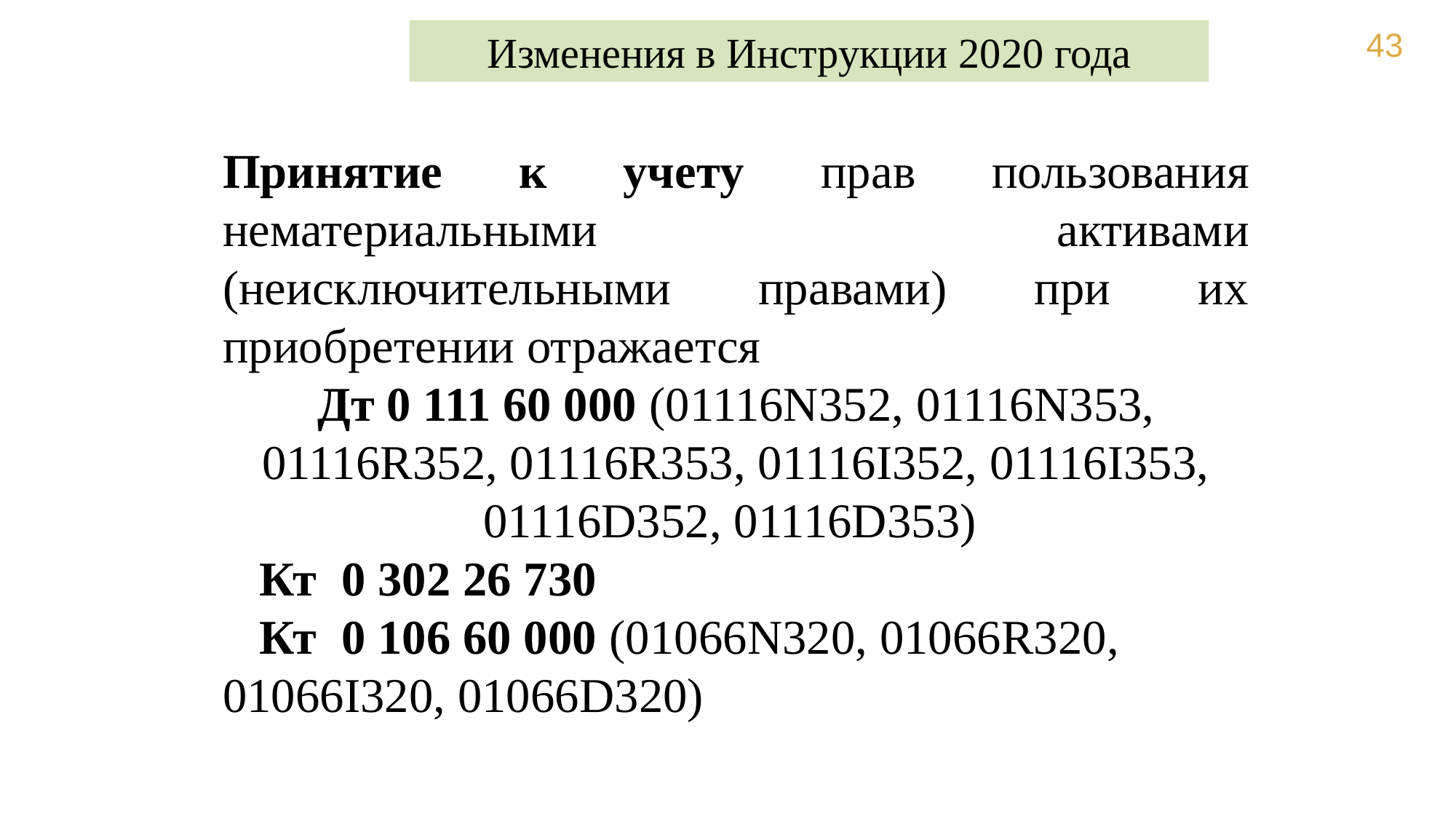

Изменения в Инструкции 2020 года
Принятие к учету прав пользования нематериальными активами (неисключительными правами) при их приобретении отражается
Дт 0 111 60 000 (01116N352, 01116N353, 01116R352, 01116R353, 01116I352, 01116I353, 01116D352, 01116D353)
   Кт  0 302 26 730
   Кт  0 106 60 000 (01066N320, 01066R320, 01066I320, 01066D320)